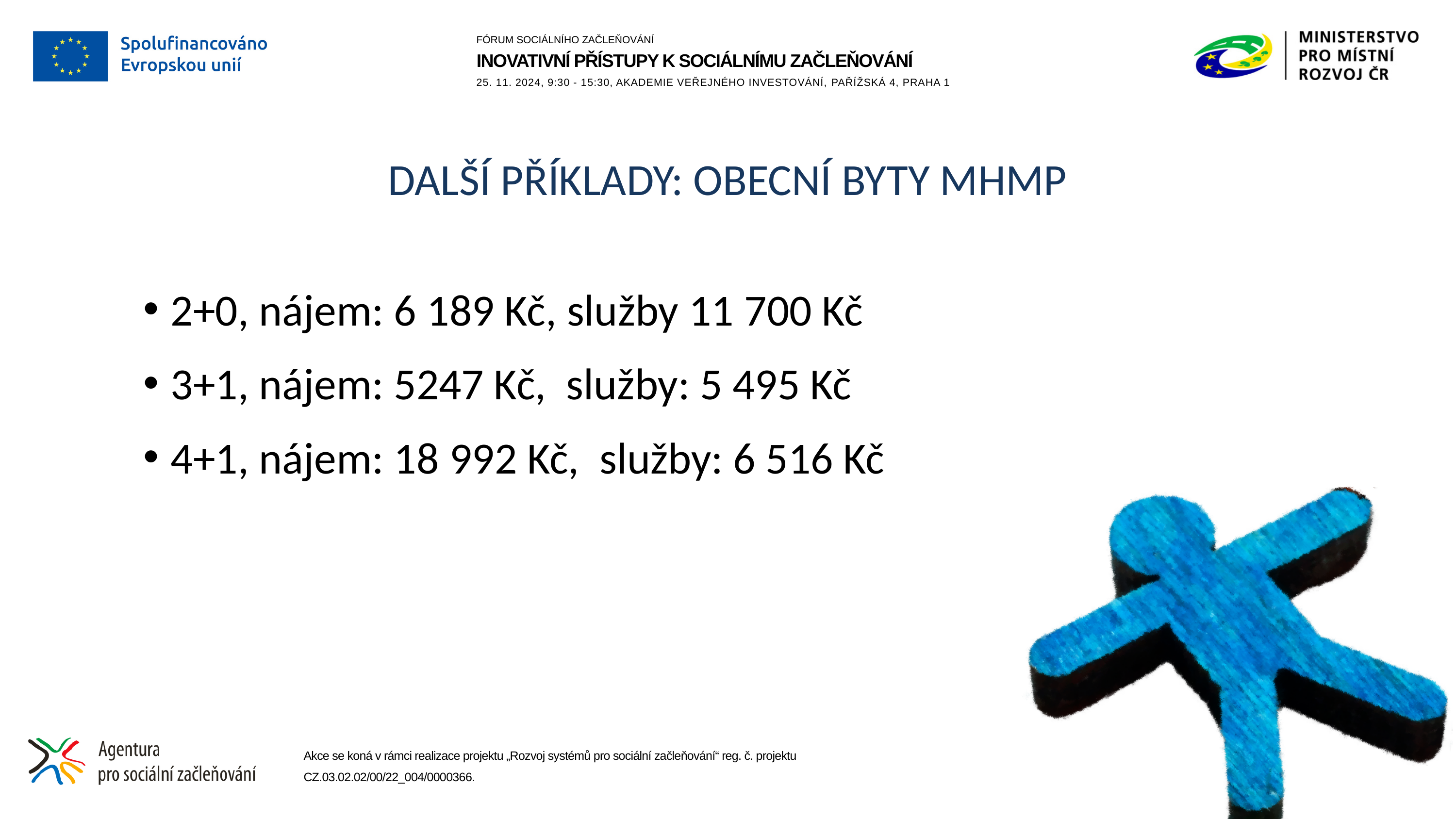

# Další příklady: obecní byty MHMP
2+0, nájem: 6 189 Kč, služby 11 700 Kč
3+1, nájem: 5247 Kč,  služby: 5 495 Kč
4+1, nájem: 18 992 Kč,  služby: 6 516 Kč